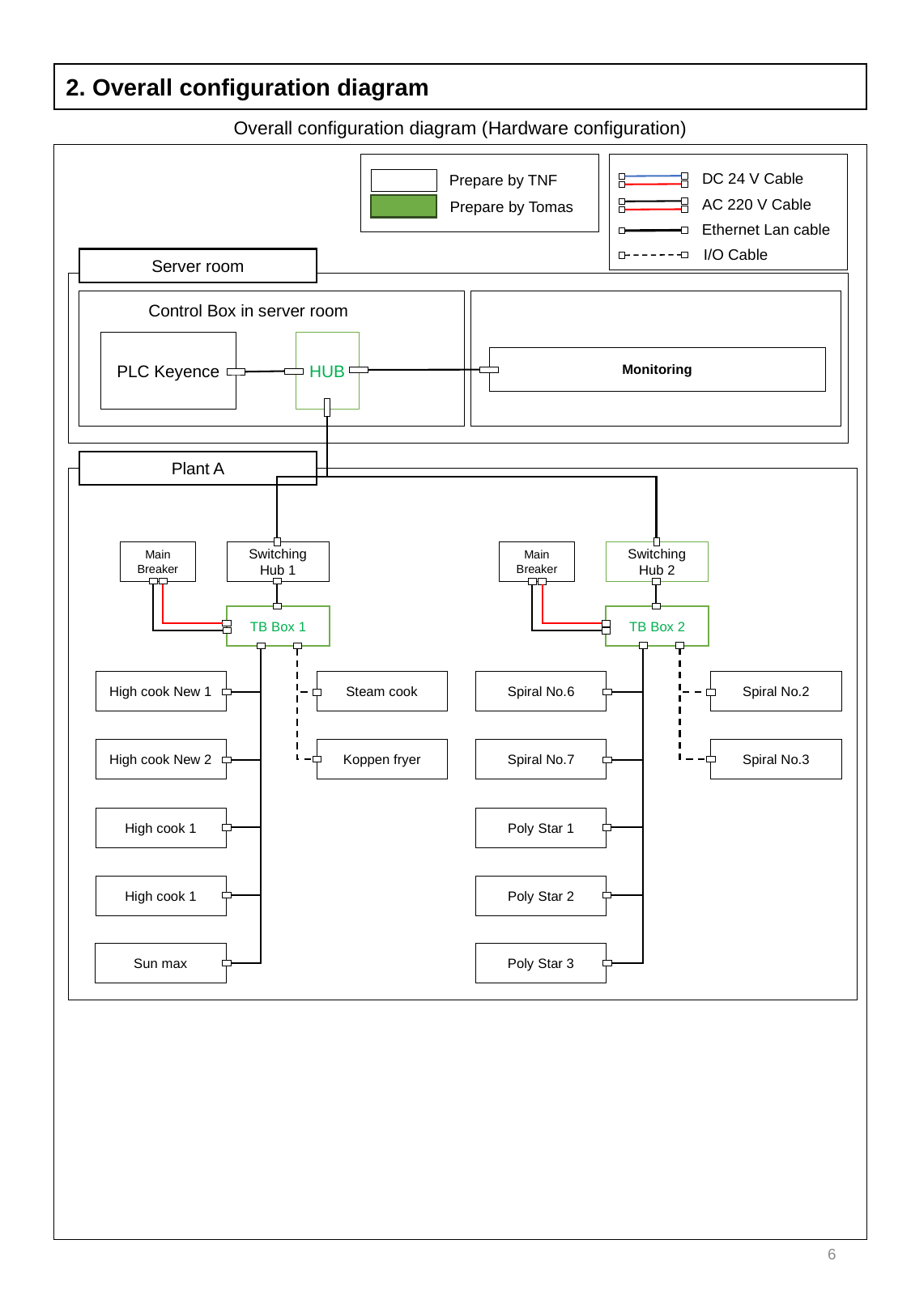

2. Overall configuration diagram
Overall configuration diagram (Hardware configuration)

DC 24 V Cable
Prepare by TNF

AC 220 V Cable
Prepare by Tomas

Ethernet Lan cable

I/O Cable
Server room

Control Box in server room
PLC Keyence
HUB
Monitoring

Plant A

Main Breaker
Main Breaker
Switching
Hub 1
Switching
Hub 2

TB Box 1
TB Box 2

High cook New 1
Steam cook
Spiral No.6
Spiral No.2

Koppen fryer
Spiral No.3
High cook New 2
Spiral No.7

High cook 1
Poly Star 1

High cook 1
Poly Star 2

Sun max
Poly Star 3

6